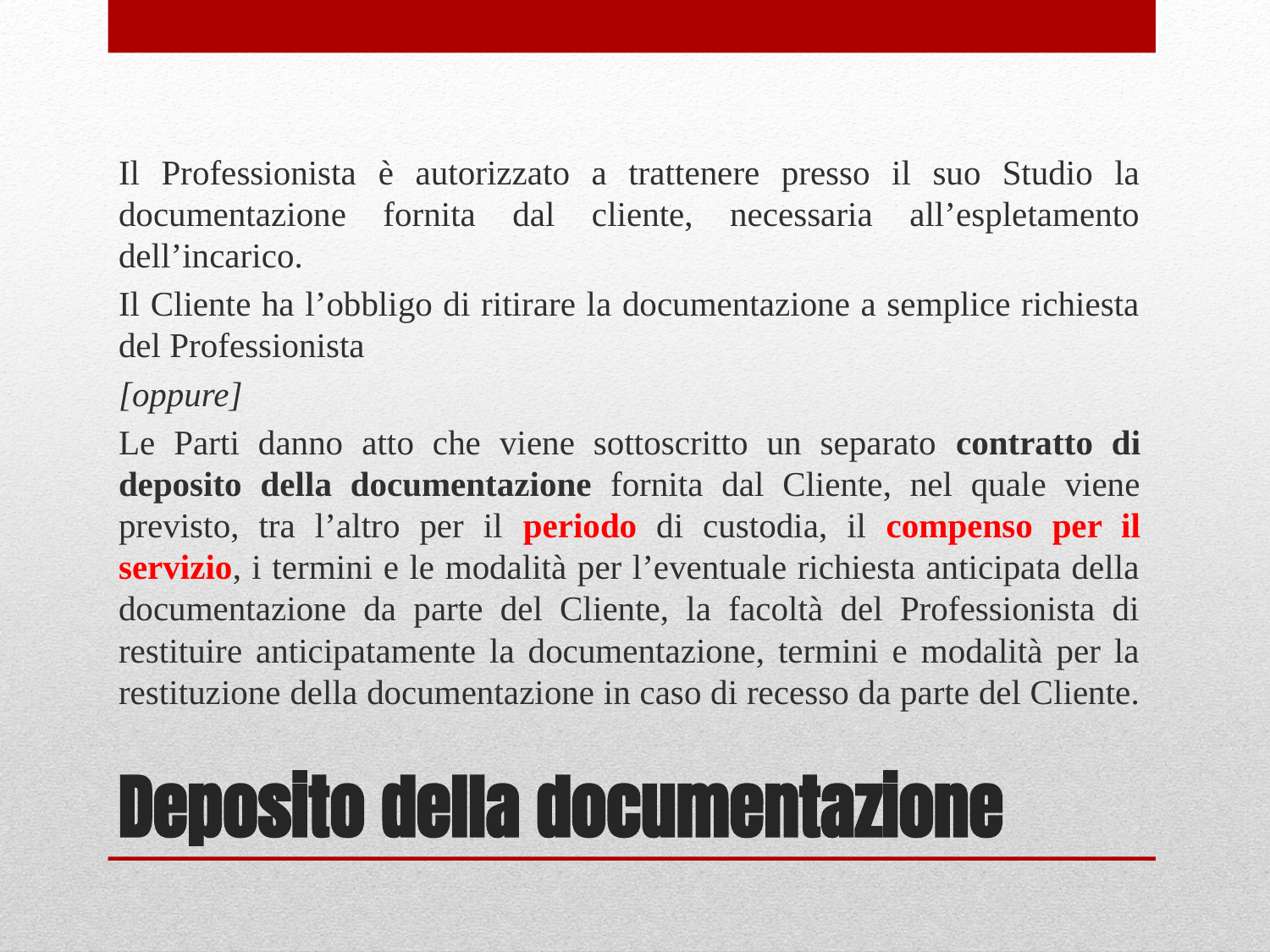

Il Professionista è autorizzato a trattenere presso il suo Studio la documentazione fornita dal cliente, necessaria all’espletamento dell’incarico.
Il Cliente ha l’obbligo di ritirare la documentazione a semplice richiesta del Professionista
[oppure]
Le Parti danno atto che viene sottoscritto un separato contratto di deposito della documentazione fornita dal Cliente, nel quale viene previsto, tra l’altro per il periodo di custodia, il compenso per il servizio, i termini e le modalità per l’eventuale richiesta anticipata della documentazione da parte del Cliente, la facoltà del Professionista di restituire anticipatamente la documentazione, termini e modalità per la restituzione della documentazione in caso di recesso da parte del Cliente.

# Deposito della documentazione